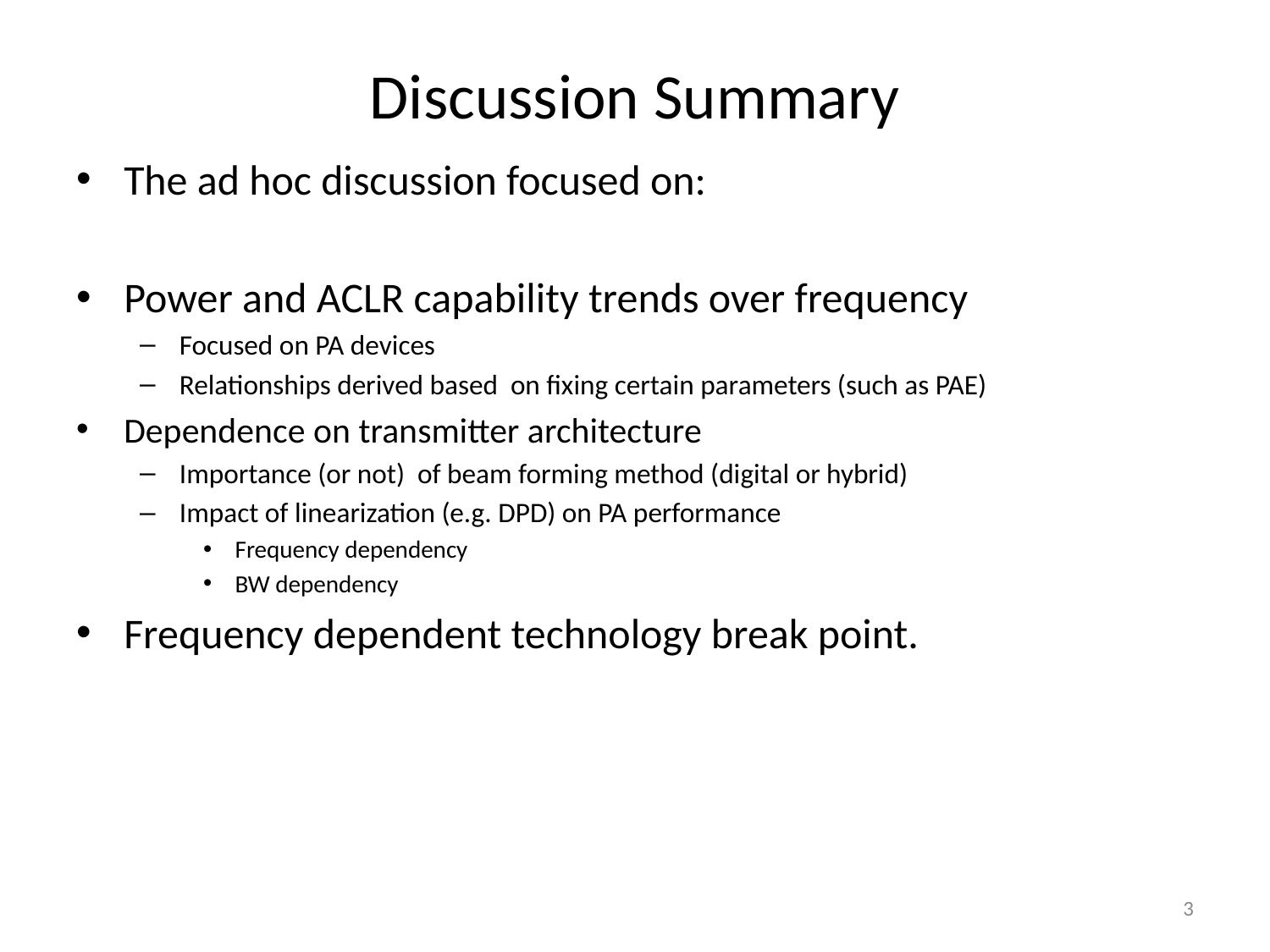

# Discussion Summary
The ad hoc discussion focused on:

Power and ACLR capability trends over frequency
Focused on PA devices
Relationships derived based  on fixing certain parameters (such as PAE)
Dependence on transmitter architecture
Importance (or not)  of beam forming method (digital or hybrid)
Impact of linearization (e.g. DPD) on PA performance
Frequency dependency
BW dependency
Frequency dependent technology break point.

3